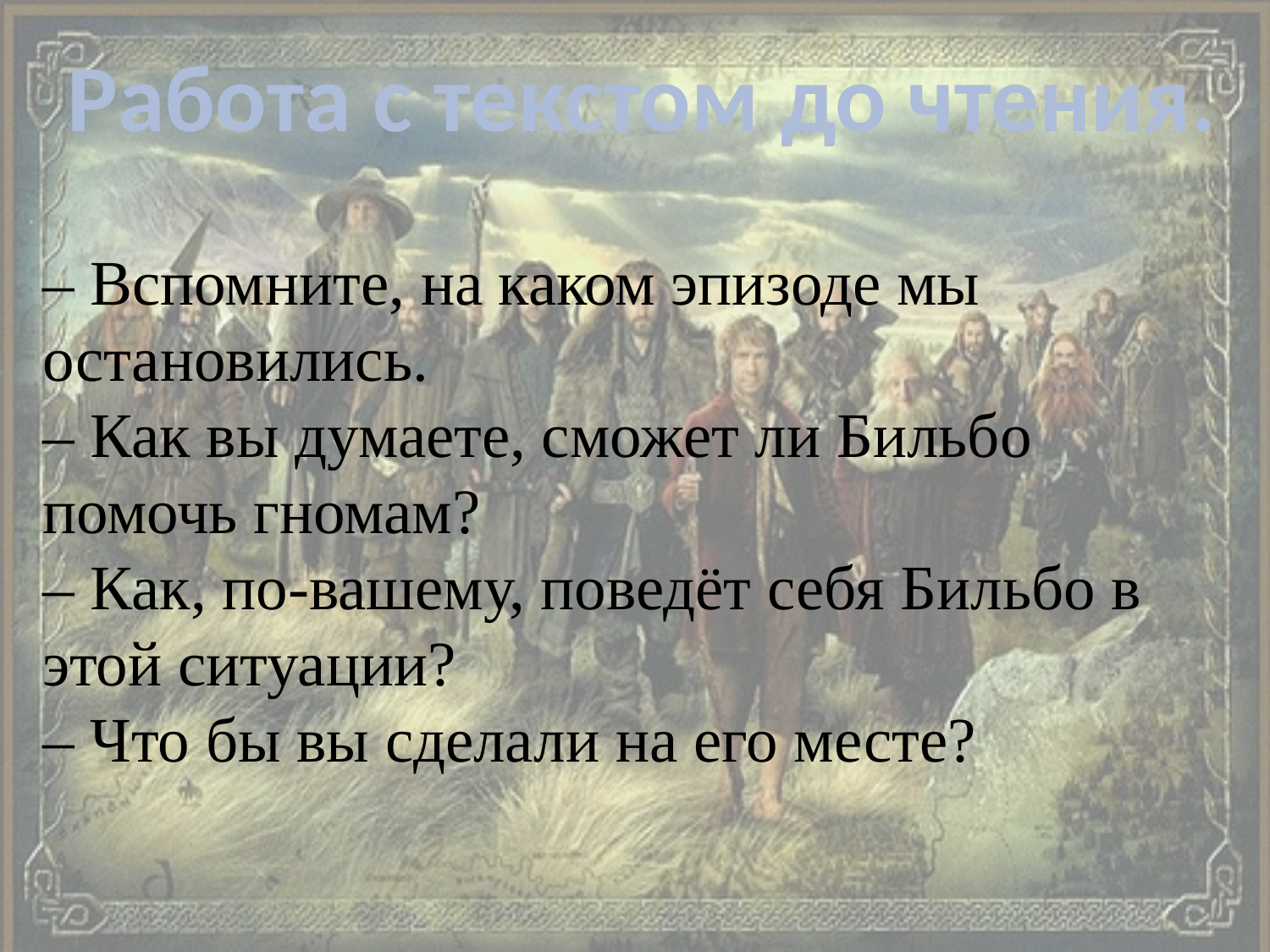

Работа с текстом до чтения.
– Вспомните, на каком эпизоде мы остановились.
– Как вы думаете, сможет ли Бильбо помочь гномам?
– Как, по-вашему, поведёт себя Бильбо в этой ситуации?
– Что бы вы сделали на его месте?